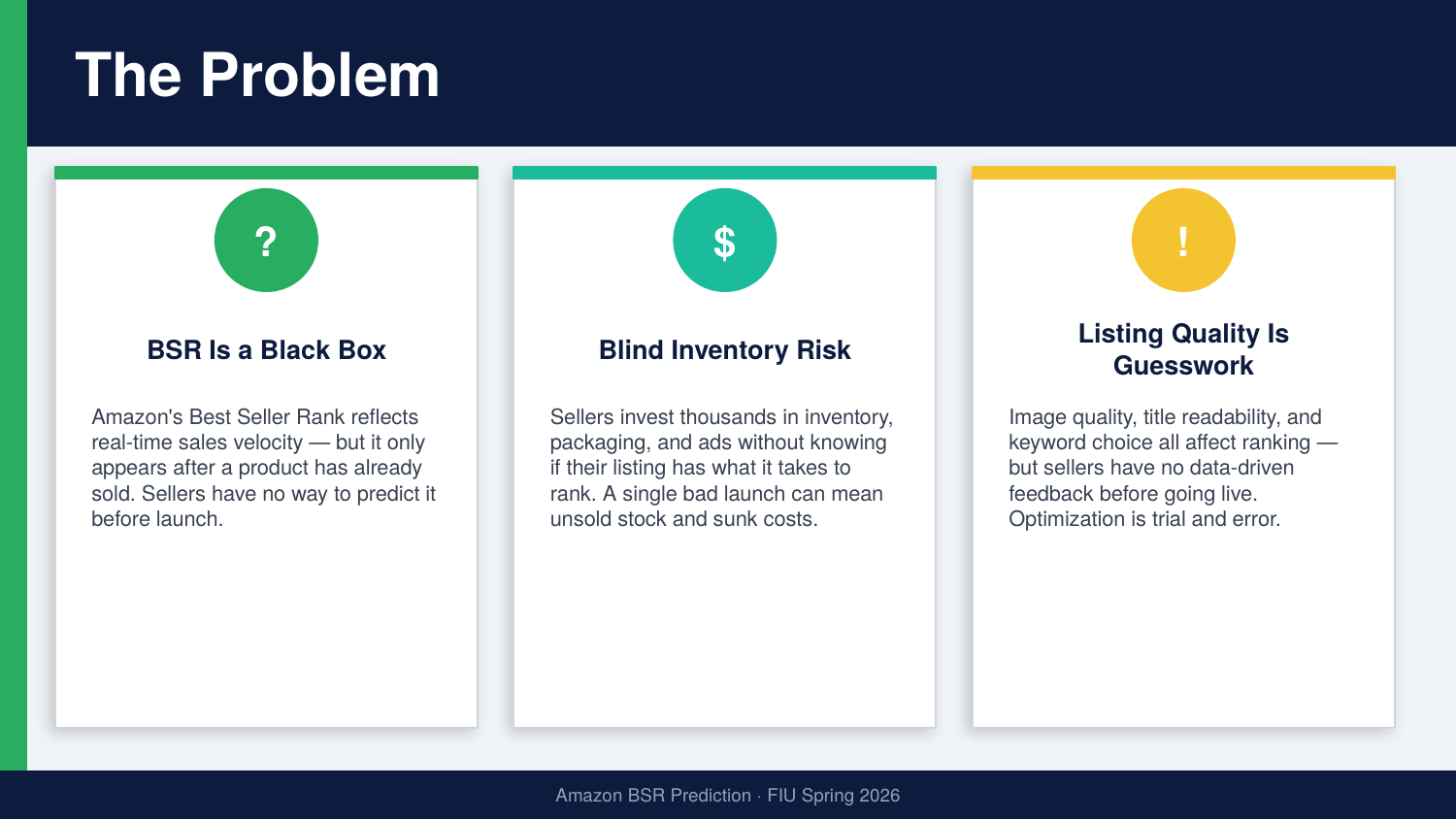

The Problem

?

$

!
BSR Is a Black Box
Blind Inventory Risk
Listing Quality Is Guesswork
Amazon's Best Seller Rank reflects real-time sales velocity — but it only appears after a product has already sold. Sellers have no way to predict it before launch.
Sellers invest thousands in inventory, packaging, and ads without knowing if their listing has what it takes to rank. A single bad launch can mean unsold stock and sunk costs.
Image quality, title readability, and keyword choice all affect ranking — but sellers have no data-driven feedback before going live. Optimization is trial and error.

Amazon BSR Prediction · FIU Spring 2026